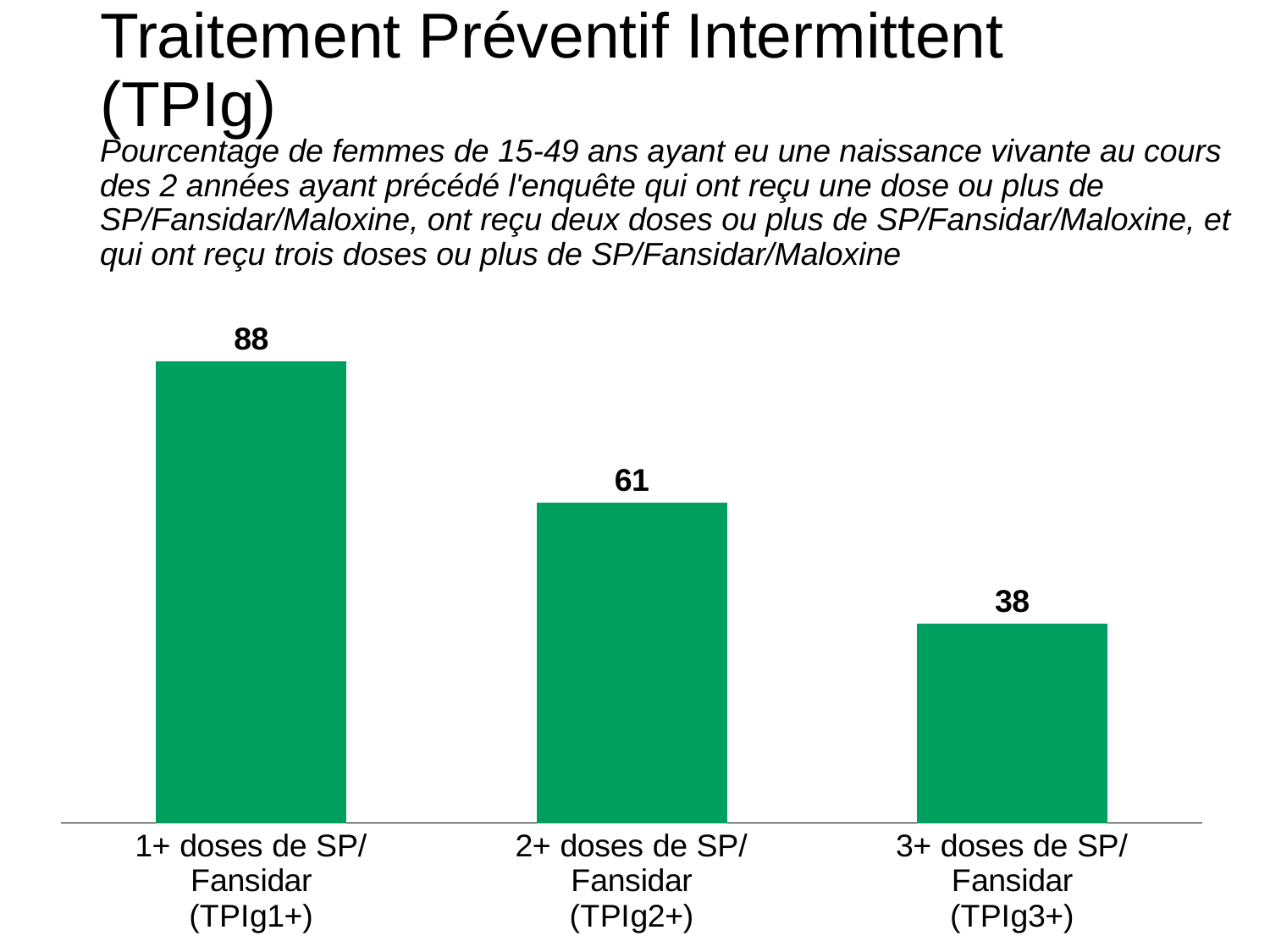

# Traitement Préventif Intermittent (TPIg)
Pourcentage de femmes de 15-49 ans ayant eu une naissance vivante au cours des 2 années ayant précédé l'enquête qui ont reçu une dose ou plus de SP/Fansidar/Maloxine, ont reçu deux doses ou plus de SP/Fansidar/Maloxine, et qui ont reçu trois doses ou plus de SP/Fansidar/Maloxine

### Chart

| Category | 1+ doses de SP/ Fansidar
(TPIg1+) |
|---|---|
| 1+ doses de SP/ Fansidar
(TPIg1+) | 88.0 |
| 2+ doses de SP/ Fansidar
(TPIg2+) | 61.0 |
| 3+ doses de SP/ Fansidar
(TPIg3+) | 38.0 |